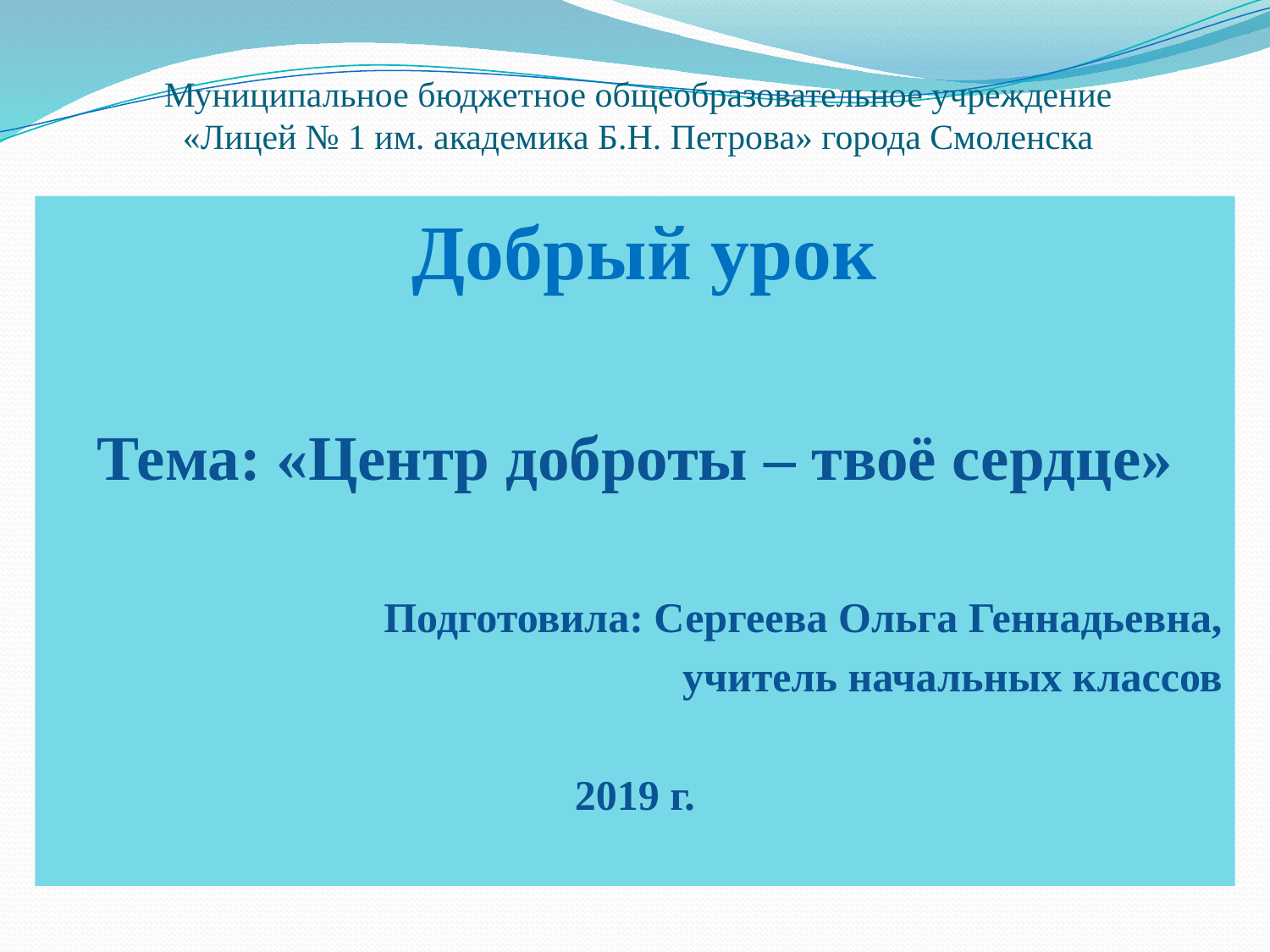

# Муниципальное бюджетное общеобразовательное учреждение «Лицей № 1 им. академика Б.Н. Петрова» города Смоленска
 Добрый урок

Тема: «Центр доброты – твоё сердце»

Подготовила: Сергеева Ольга Геннадьевна,
учитель начальных классов

2019 г.